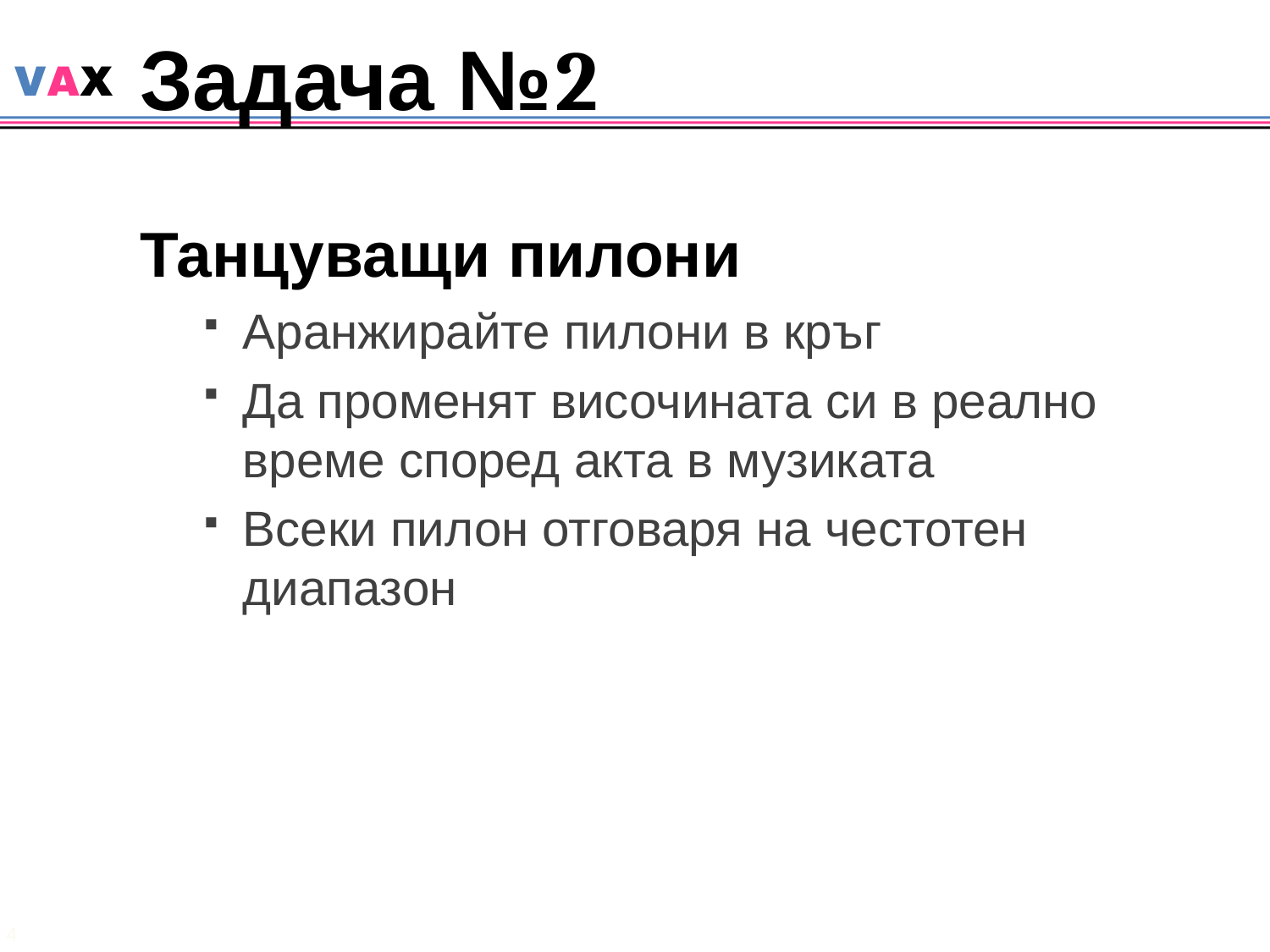

# Задача №2
Танцуващи пилони
Аранжирайте пилони в кръг
Да променят височината си в реално време според акта в музиката
Всеки пилон отговаря на честотен диапазон